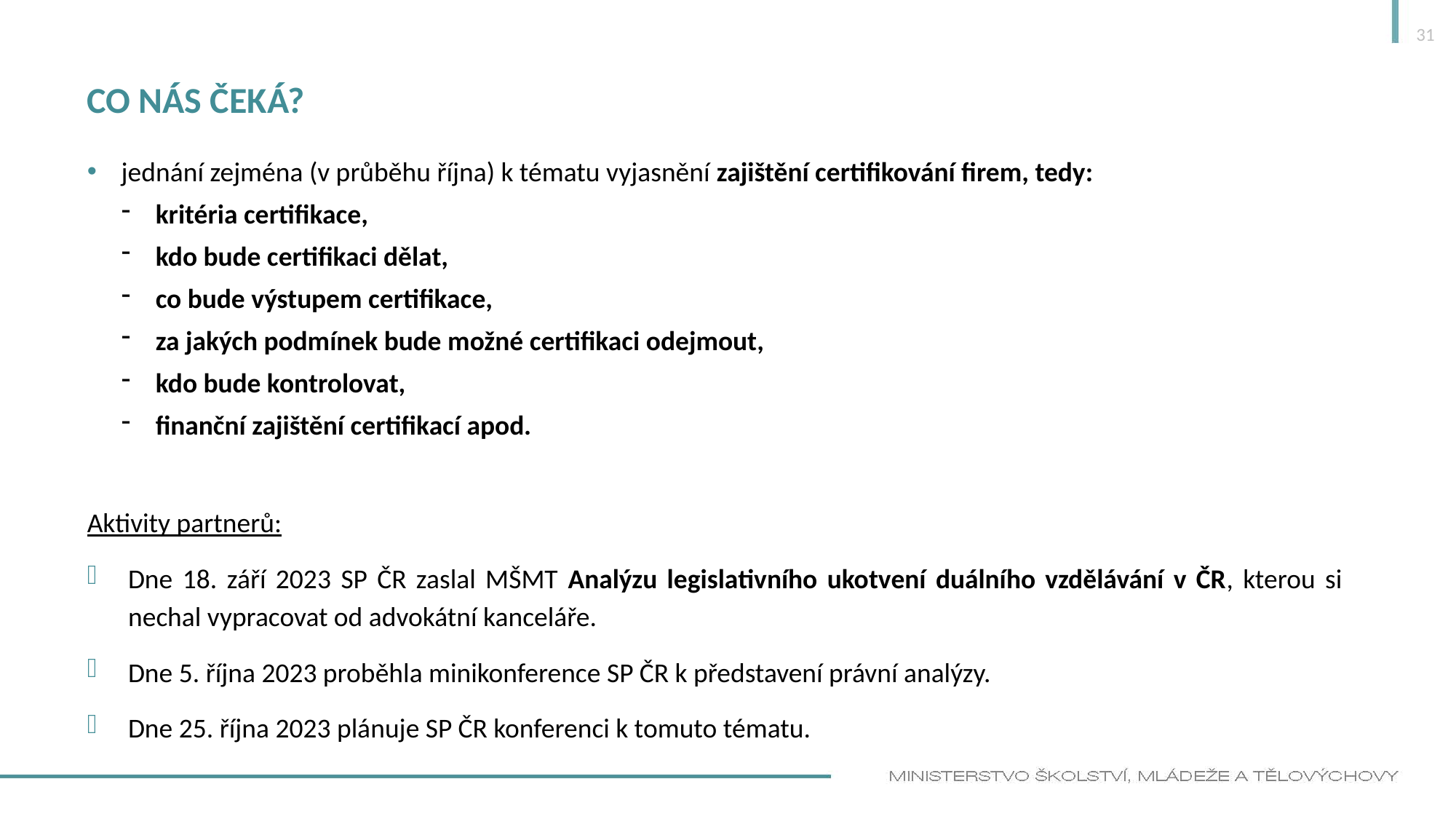

31
# co nás čeká?
jednání zejména (v průběhu října) k tématu vyjasnění zajištění certifikování firem, tedy:
kritéria certifikace,
kdo bude certifikaci dělat,
co bude výstupem certifikace,
za jakých podmínek bude možné certifikaci odejmout,
kdo bude kontrolovat,
finanční zajištění certifikací apod.

Aktivity partnerů:
Dne 18. září 2023 SP ČR zaslal MŠMT Analýzu legislativního ukotvení duálního vzdělávání v ČR, kterou si nechal vypracovat od advokátní kanceláře.
Dne 5. října 2023 proběhla minikonference SP ČR k představení právní analýzy.
Dne 25. října 2023 plánuje SP ČR konferenci k tomuto tématu.